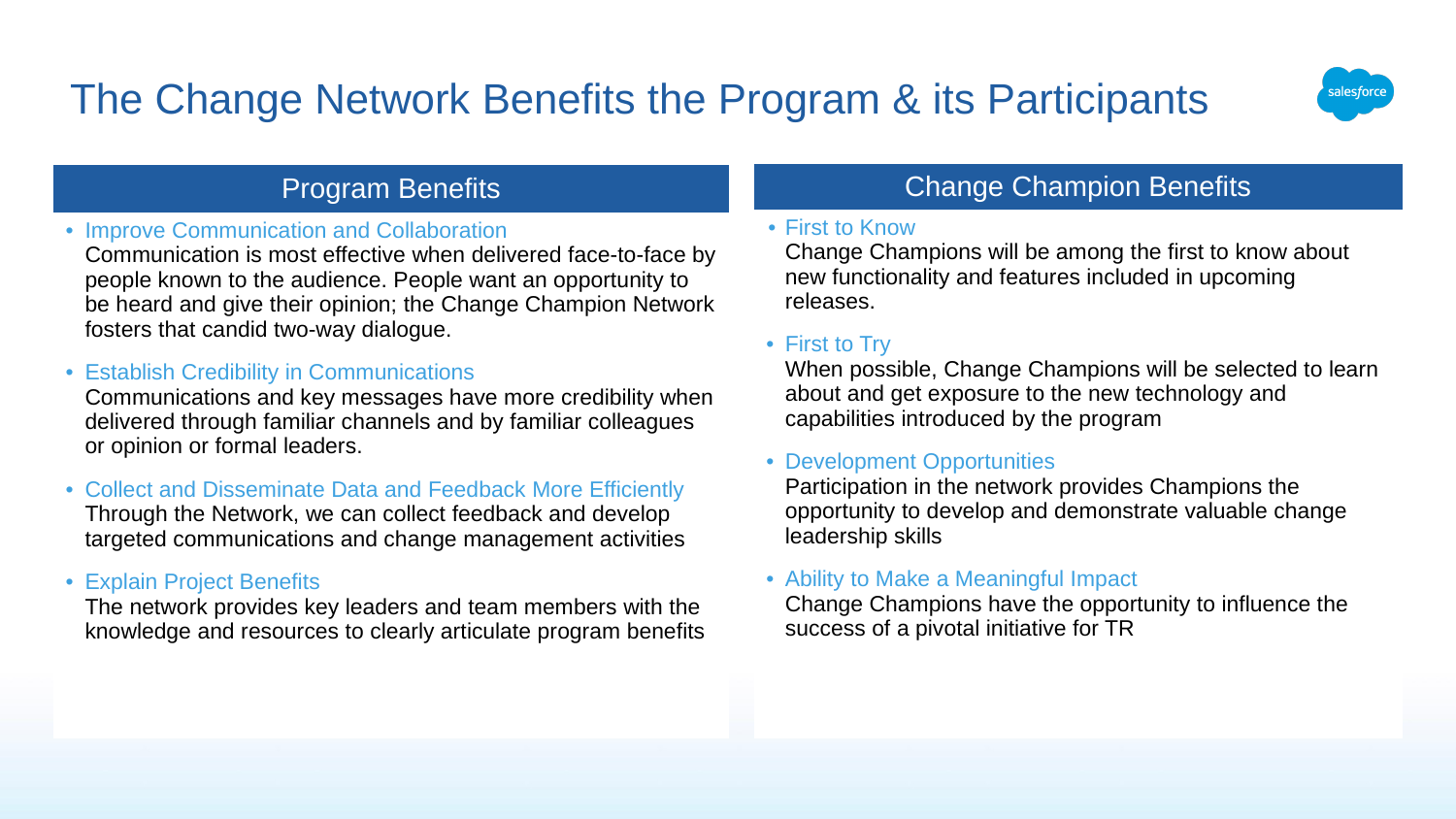

# The Change Network Benefits the Program & its Participants
| Change Champion Benefits |
| --- |
| First to Know Change Champions will be among the first to know about new functionality and features included in upcoming releases. First to Try When possible, Change Champions will be selected to learn about and get exposure to the new technology and capabilities introduced by the program Development Opportunities Participation in the network provides Champions the opportunity to develop and demonstrate valuable change leadership skills Ability to Make a Meaningful Impact Change Champions have the opportunity to influence the success of a pivotal initiative for TR |
| Program Benefits |
| --- |
| Improve Communication and Collaboration Communication is most effective when delivered face-to-face by people known to the audience. People want an opportunity to be heard and give their opinion; the Change Champion Network fosters that candid two-way dialogue. Establish Credibility in Communications Communications and key messages have more credibility when delivered through familiar channels and by familiar colleagues or opinion or formal leaders. Collect and Disseminate Data and Feedback More Efficiently Through the Network, we can collect feedback and develop targeted communications and change management activities Explain Project Benefits The network provides key leaders and team members with the knowledge and resources to clearly articulate program benefits |